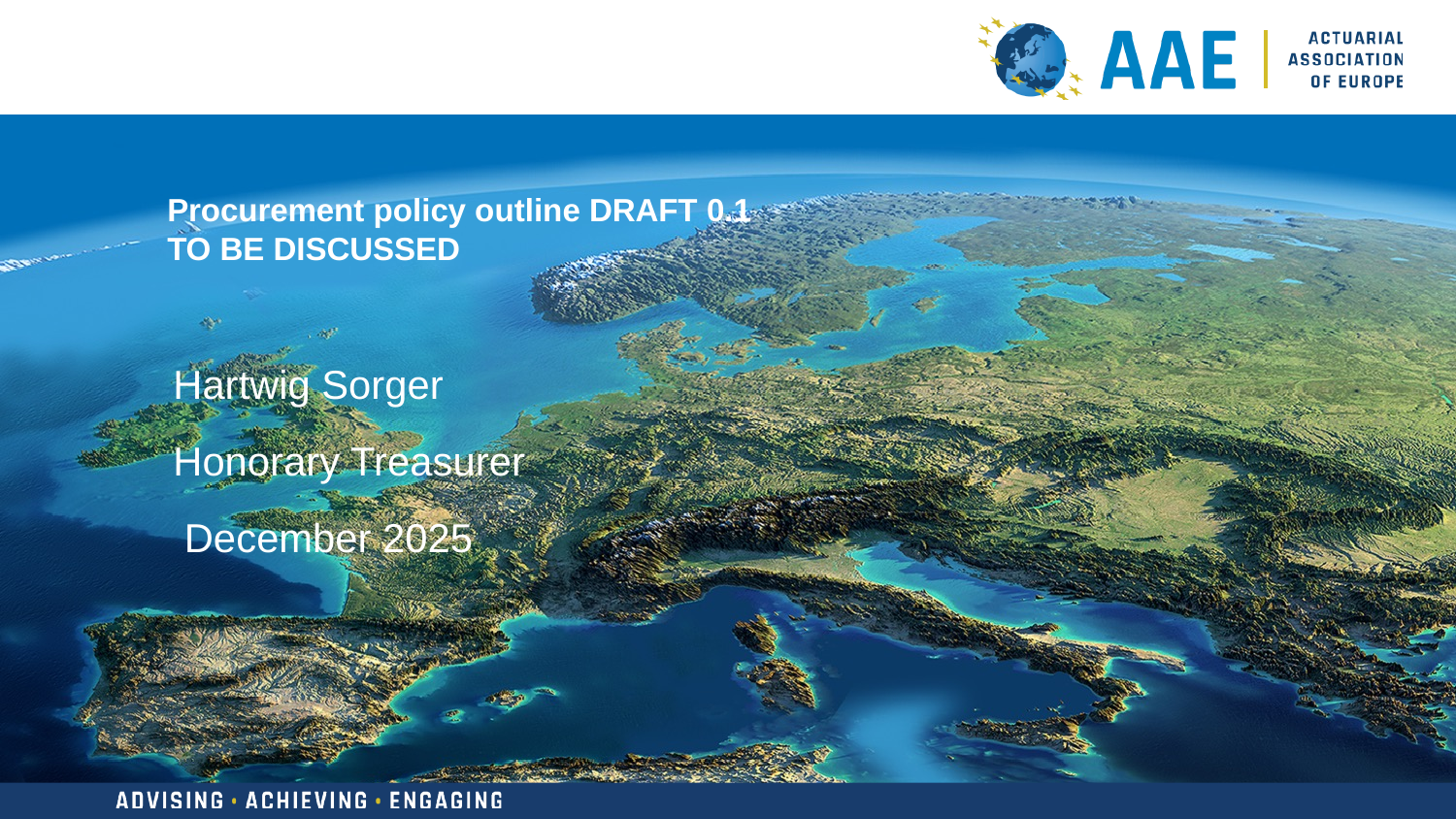

# Procurement policy outline DRAFT 0.1 TO BE DISCUSSED
Hartwig Sorger
Honorary Treasurer
 December 2025